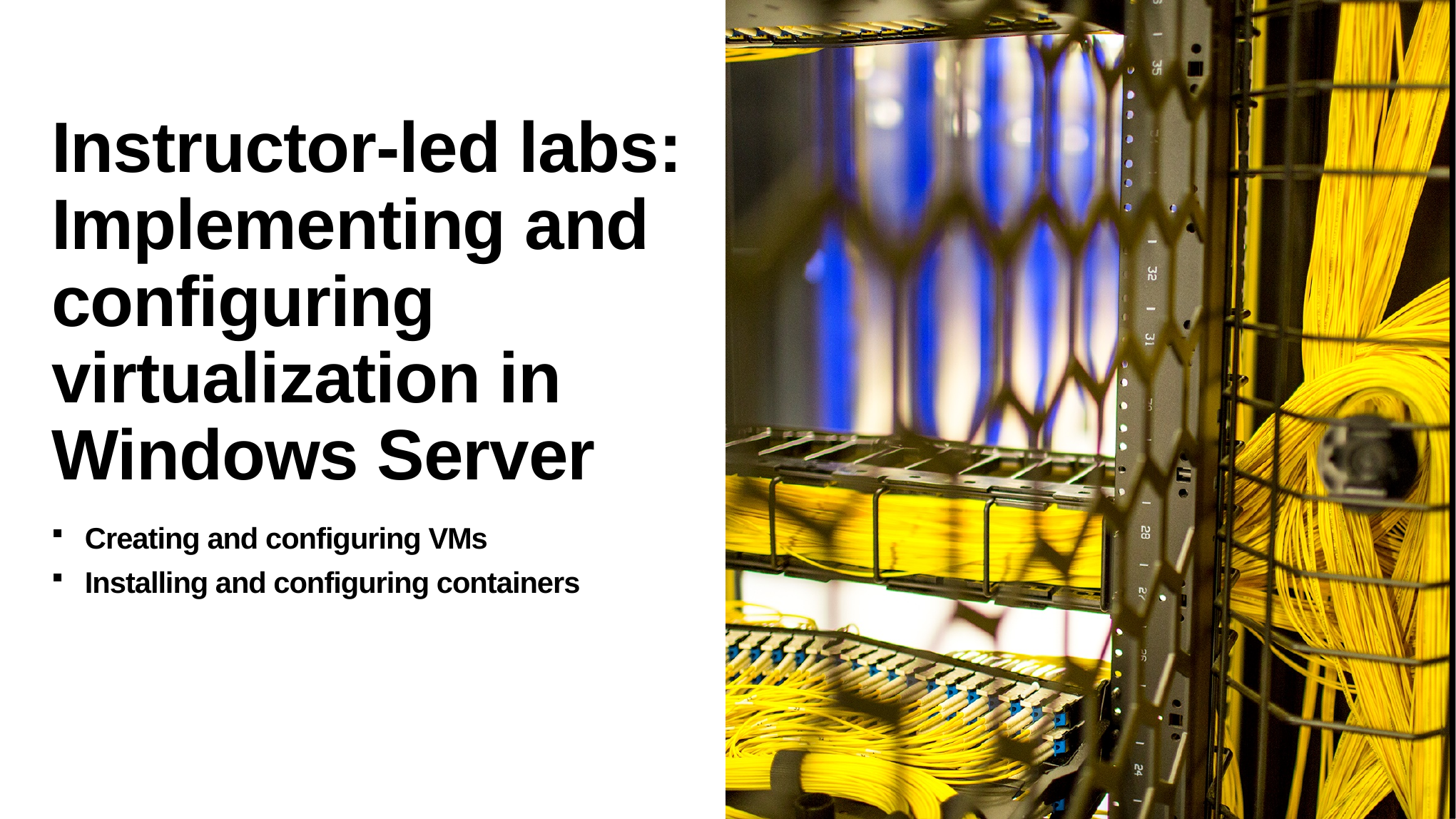

# Instructor-led labs: Implementing and configuring virtualization in Windows Server
Creating and configuring VMs
Installing and configuring containers